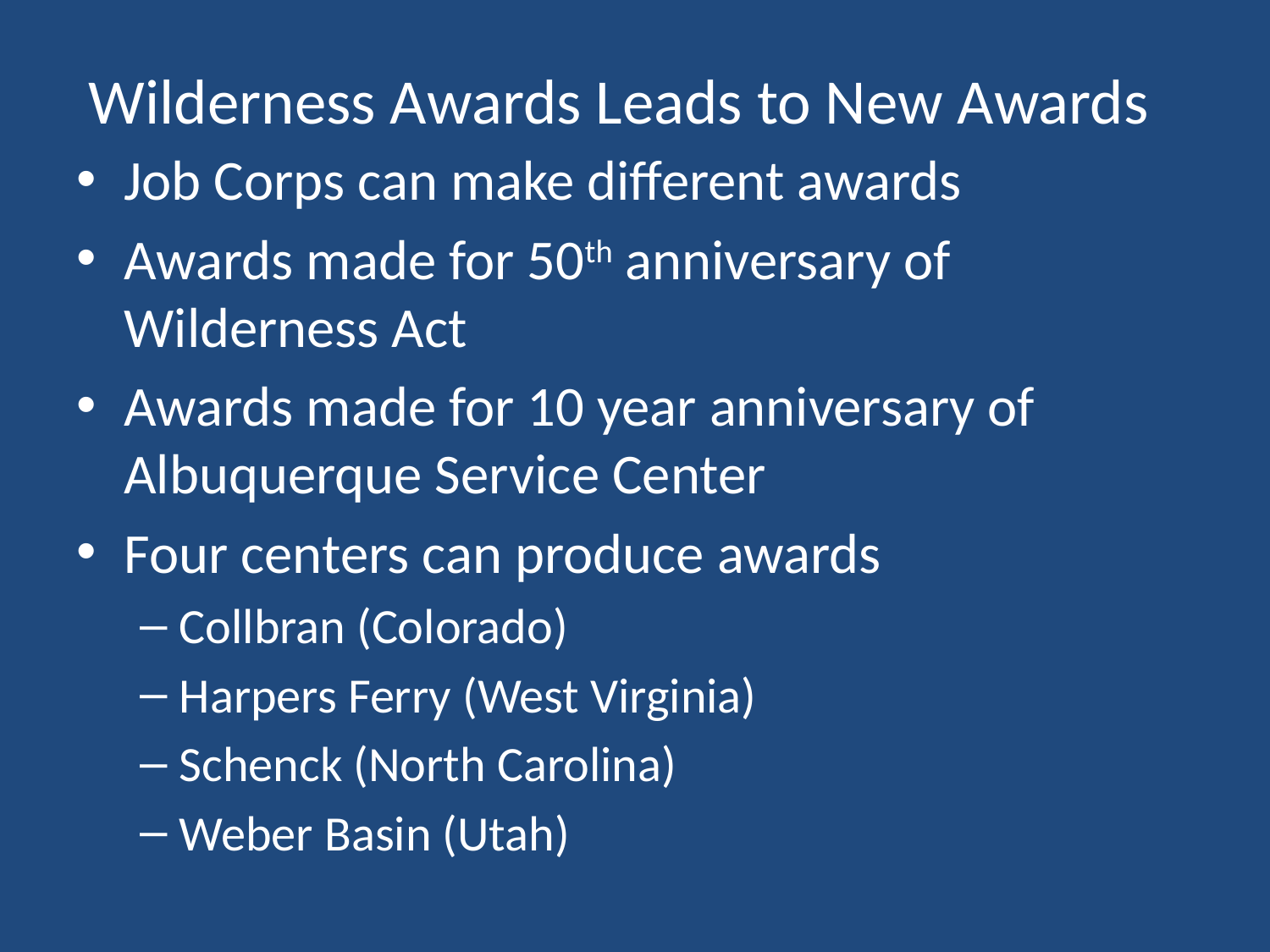

# Wilderness Awards Leads to New Awards
Job Corps can make different awards
Awards made for 50th anniversary of Wilderness Act
Awards made for 10 year anniversary of Albuquerque Service Center
Four centers can produce awards
Collbran (Colorado)
Harpers Ferry (West Virginia)
Schenck (North Carolina)
Weber Basin (Utah)